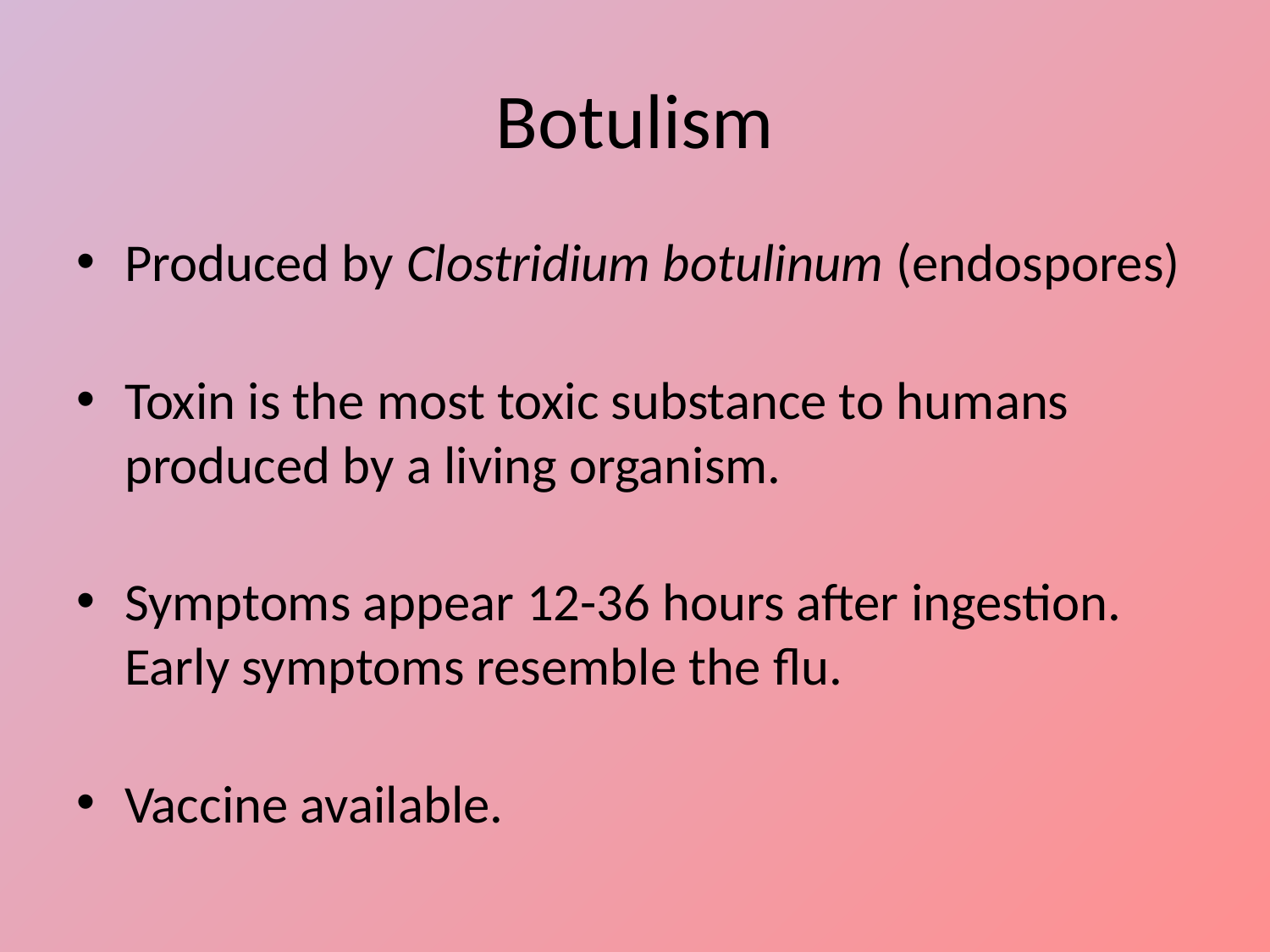

# Botulism
Produced by Clostridium botulinum (endospores)
Toxin is the most toxic substance to humans produced by a living organism.
Symptoms appear 12-36 hours after ingestion.  Early symptoms resemble the flu.
Vaccine available.